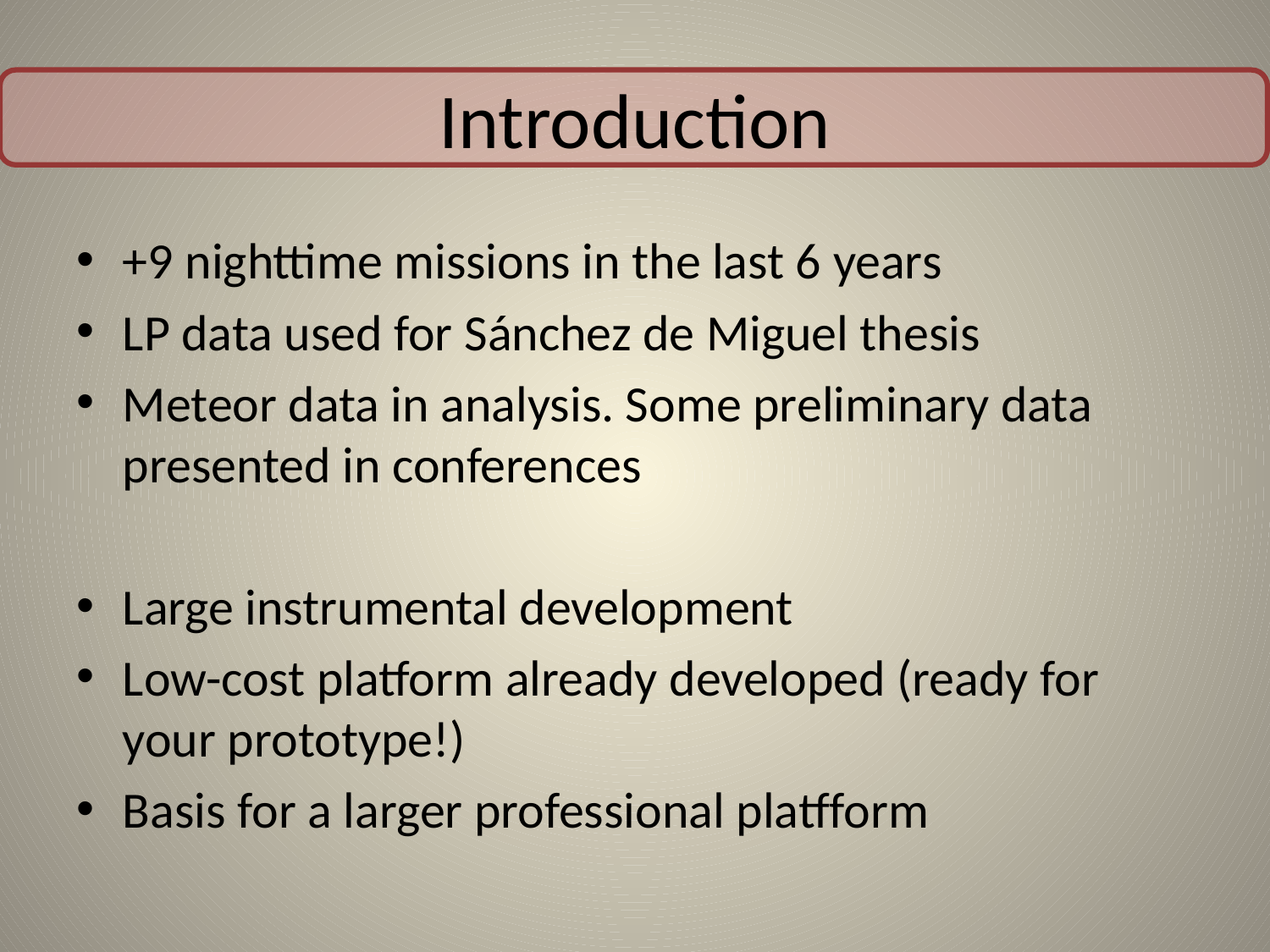

# Introduction

+9 nighttime missions in the last 6 years
LP data used for Sánchez de Miguel thesis
Meteor data in analysis. Some preliminary data presented in conferences

Large instrumental development
Low-cost platform already developed (ready for your prototype!)
Basis for a larger professional platfform